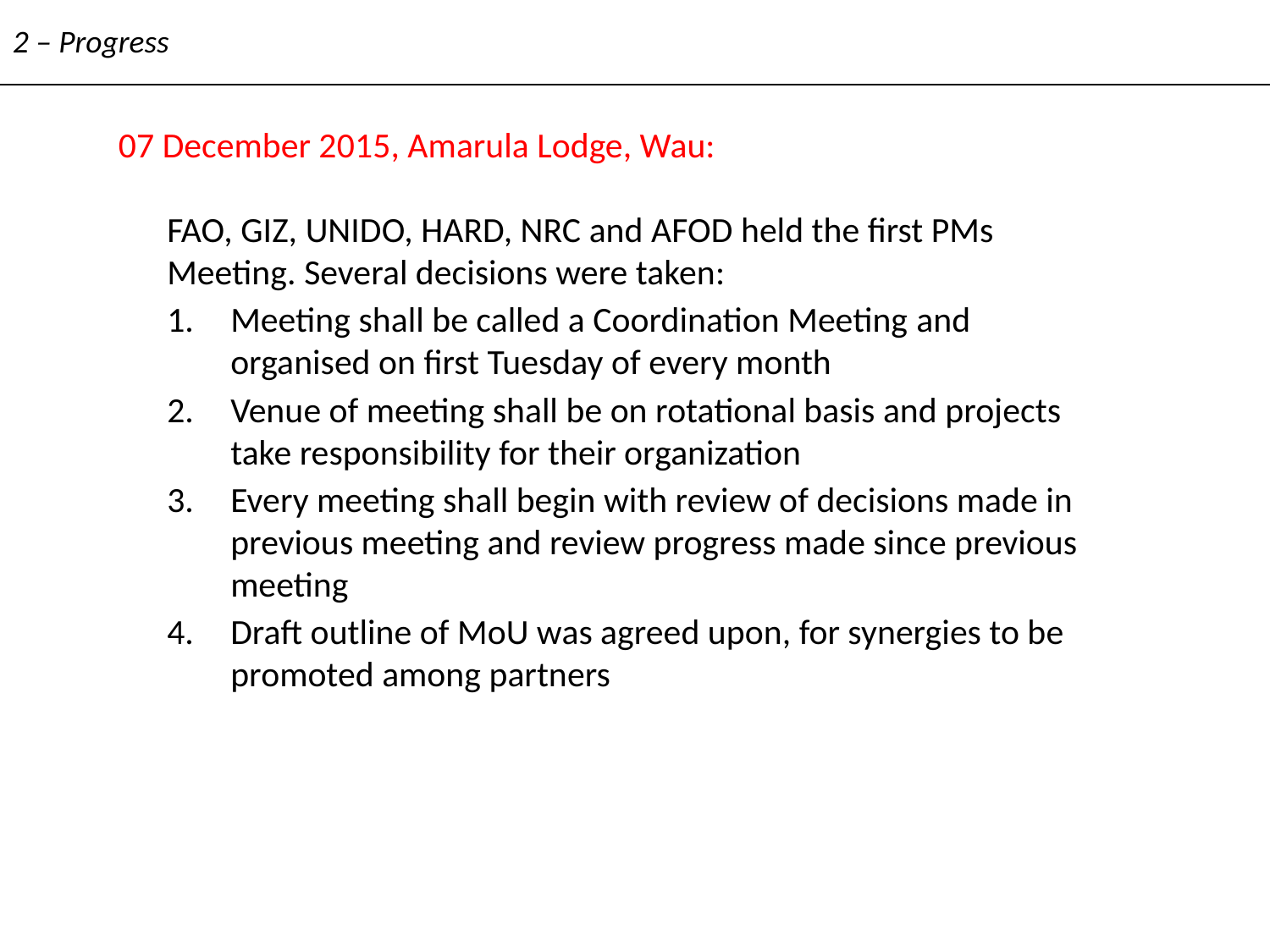

2 – Progress
07 December 2015, Amarula Lodge, Wau:
FAO, GIZ, UNIDO, HARD, NRC and AFOD held the first PMs Meeting. Several decisions were taken:
Meeting shall be called a Coordination Meeting and organised on first Tuesday of every month
Venue of meeting shall be on rotational basis and projects take responsibility for their organization
Every meeting shall begin with review of decisions made in previous meeting and review progress made since previous meeting
Draft outline of MoU was agreed upon, for synergies to be promoted among partners